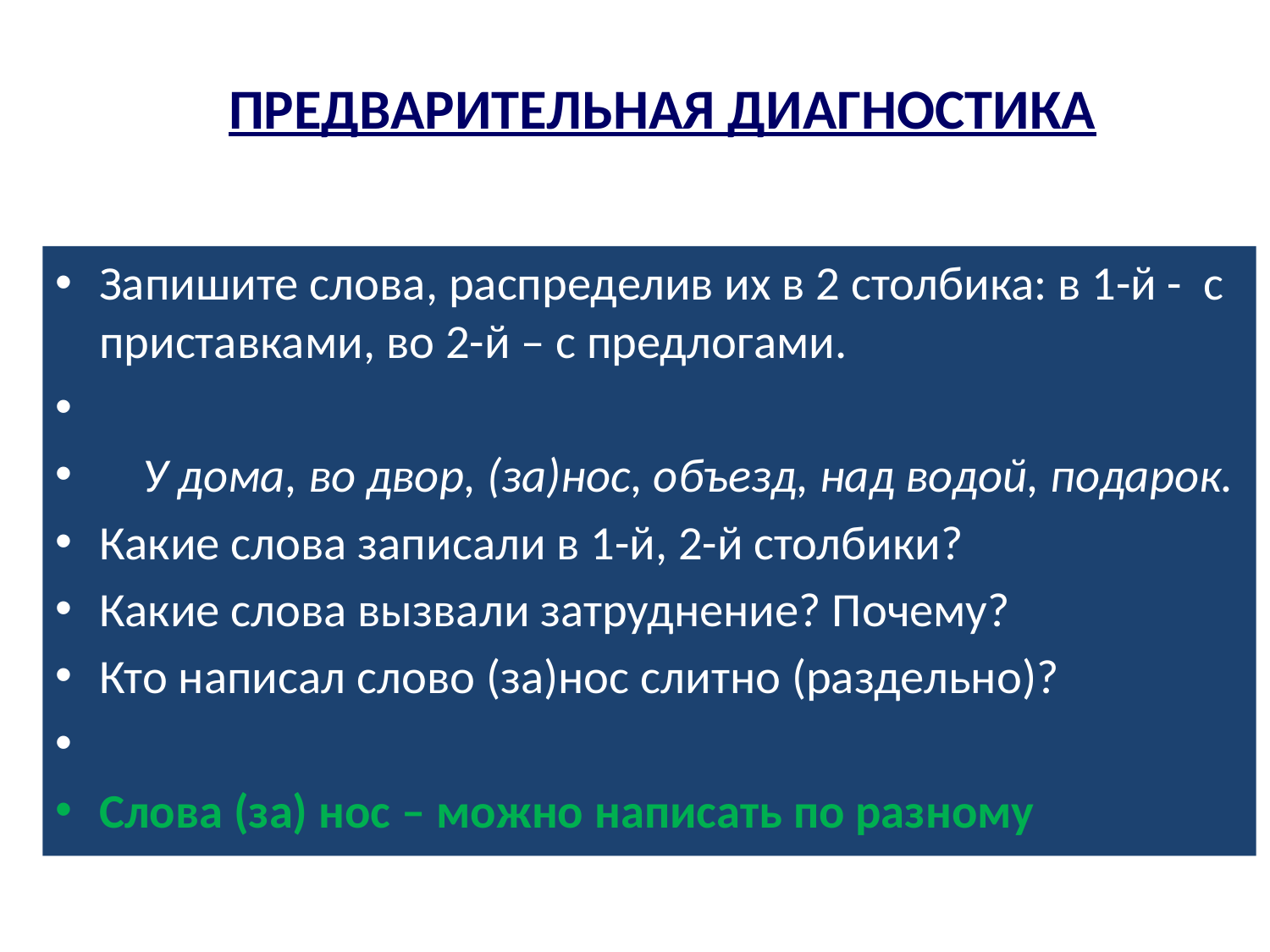

ПРЕДВАРИТЕЛЬНАЯ ДИАГНОСТИКА
Запишите слова, распределив их в 2 столбика: в 1-й -  с приставками, во 2-й – с предлогами.

    У дома, во двор, (за)нос, объезд, над водой, подарок.
Какие слова записали в 1-й, 2-й столбики?
Какие слова вызвали затруднение? Почему?
Кто написал слово (за)нос слитно (раздельно)?

Слова (за) нос – можно написать по разному